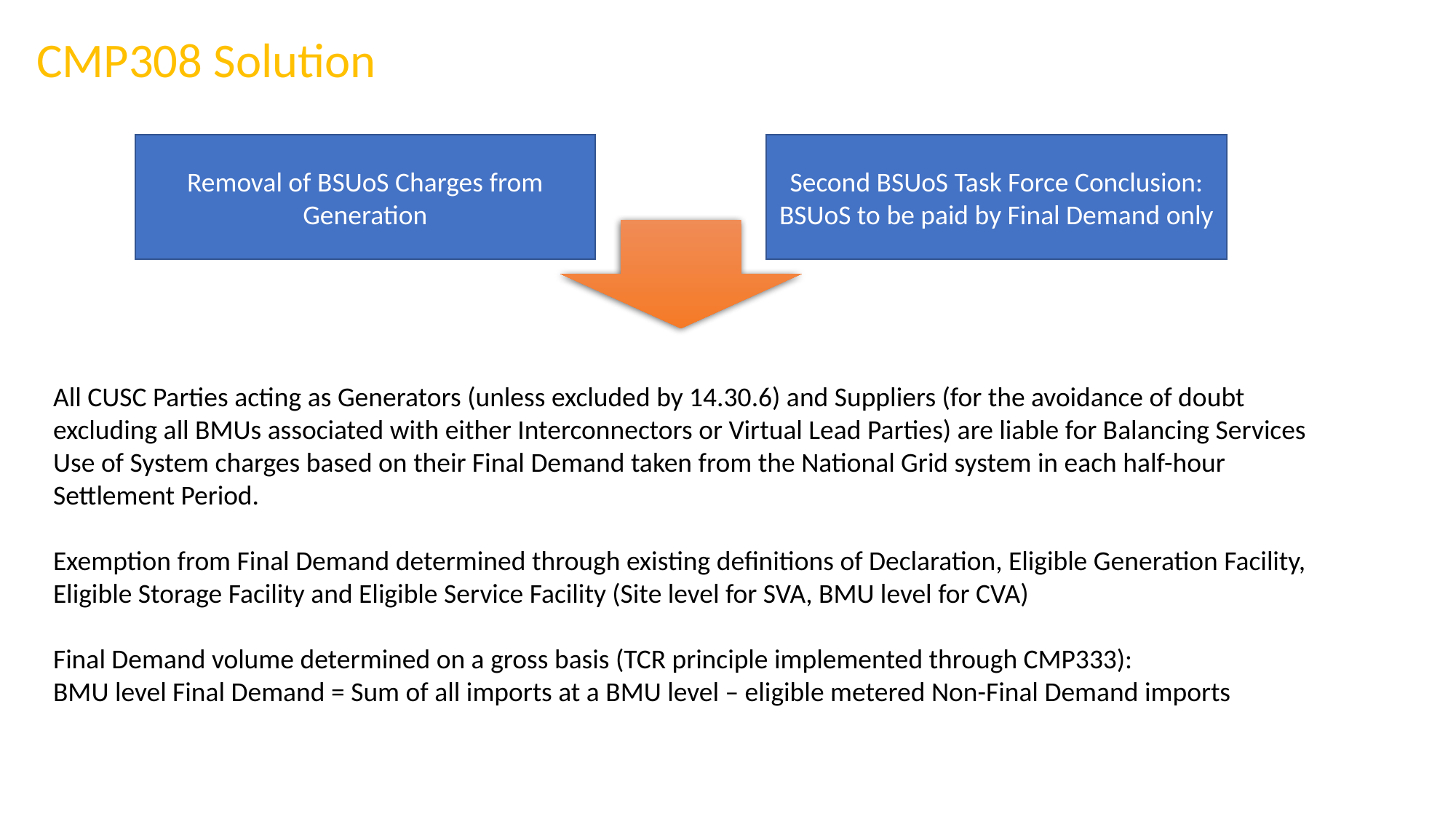

CMP308 Solution
Removal of BSUoS Charges from Generation
Second BSUoS Task Force Conclusion: BSUoS to be paid by Final Demand only

All CUSC Parties acting as Generators (unless excluded by 14.30.6) and Suppliers (for the avoidance of doubt excluding all BMUs associated with either Interconnectors or Virtual Lead Parties) are liable for Balancing Services Use of System charges based on their Final Demand taken from the National Grid system in each half-hour Settlement Period.

Exemption from Final Demand determined through existing definitions of Declaration, Eligible Generation Facility, Eligible Storage Facility and Eligible Service Facility (Site level for SVA, BMU level for CVA)

Final Demand volume determined on a gross basis (TCR principle implemented through CMP333):
BMU level Final Demand = Sum of all imports at a BMU level – eligible metered Non-Final Demand imports